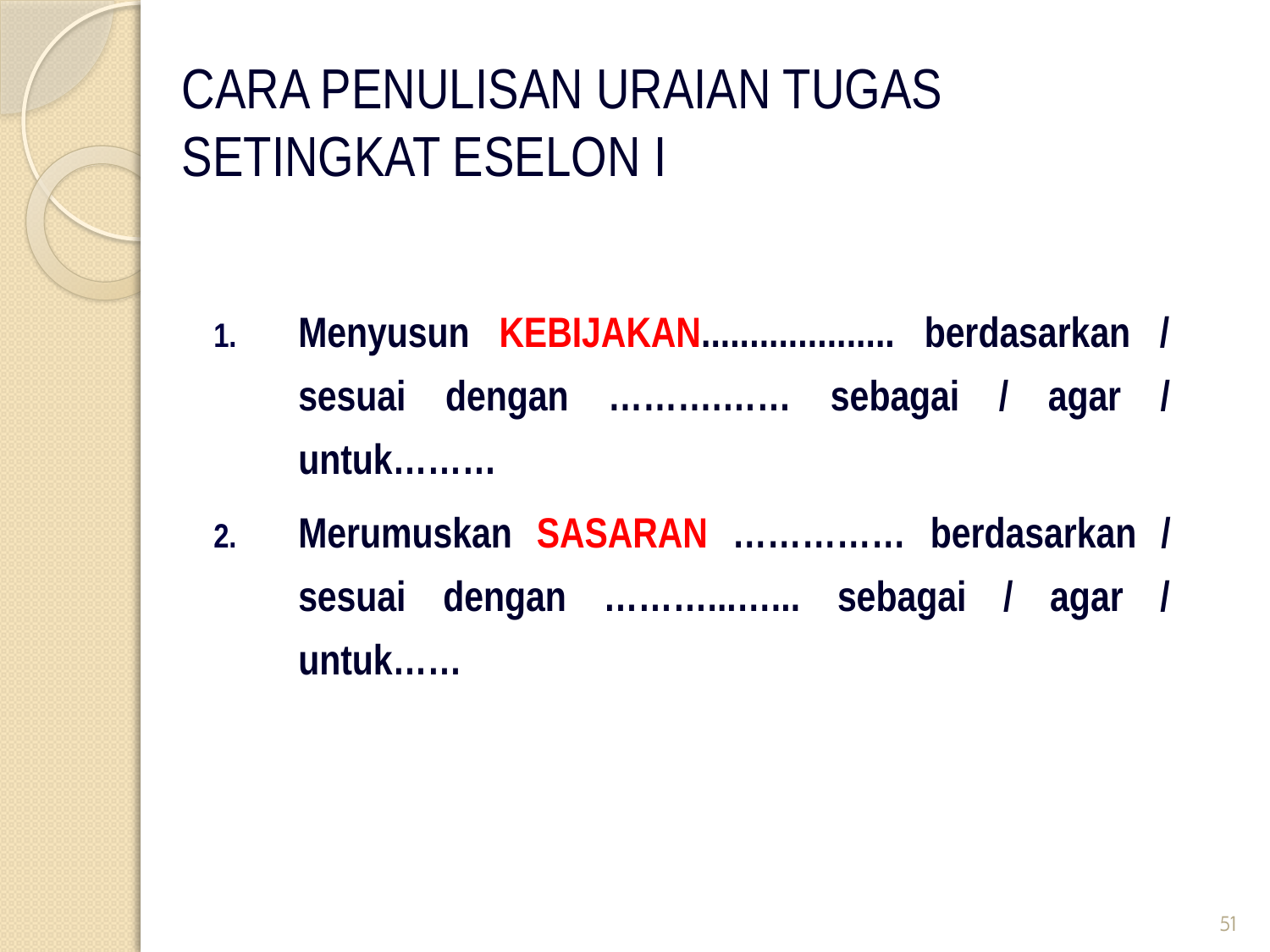

# CARA PENULISAN URAIAN TUGAS SETINGKAT ESELON I
Menyusun KEBIJAKAN.................... berdasarkan / sesuai dengan ……….…… sebagai / agar / untuk………
Merumuskan SASARAN …………… berdasarkan / sesuai dengan ………...…... sebagai / agar / untuk……
51